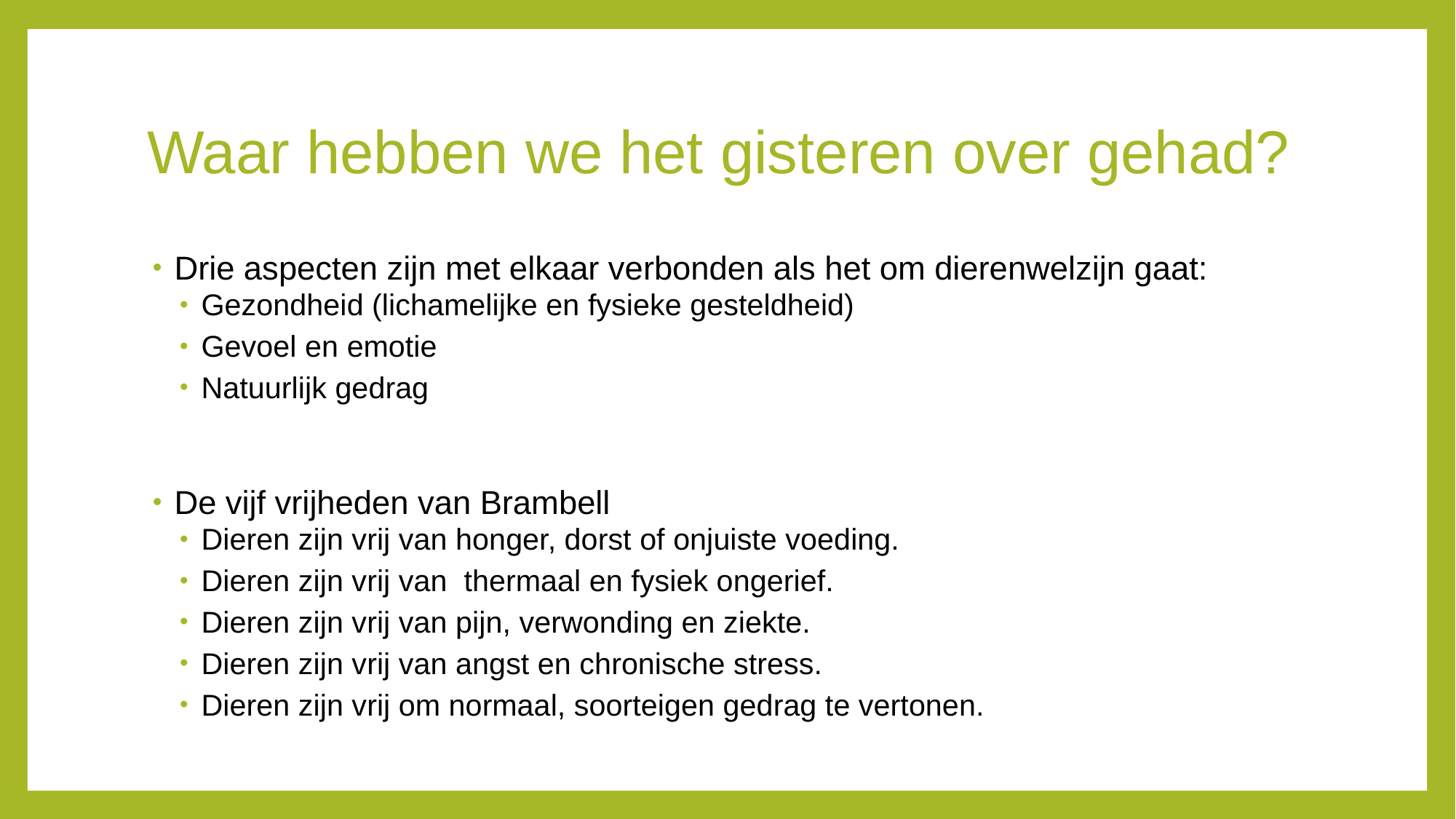

# Waar hebben we het gisteren over gehad?
Drie aspecten zijn met elkaar verbonden als het om dierenwelzijn gaat:
Gezondheid (lichamelijke en fysieke gesteldheid)
Gevoel en emotie
Natuurlijk gedrag

De vijf vrijheden van Brambell
Dieren zijn vrij van honger, dorst of onjuiste voeding.
Dieren zijn vrij van  thermaal en fysiek ongerief.
Dieren zijn vrij van pijn, verwonding en ziekte.
Dieren zijn vrij van angst en chronische stress.
Dieren zijn vrij om normaal, soorteigen gedrag te vertonen.